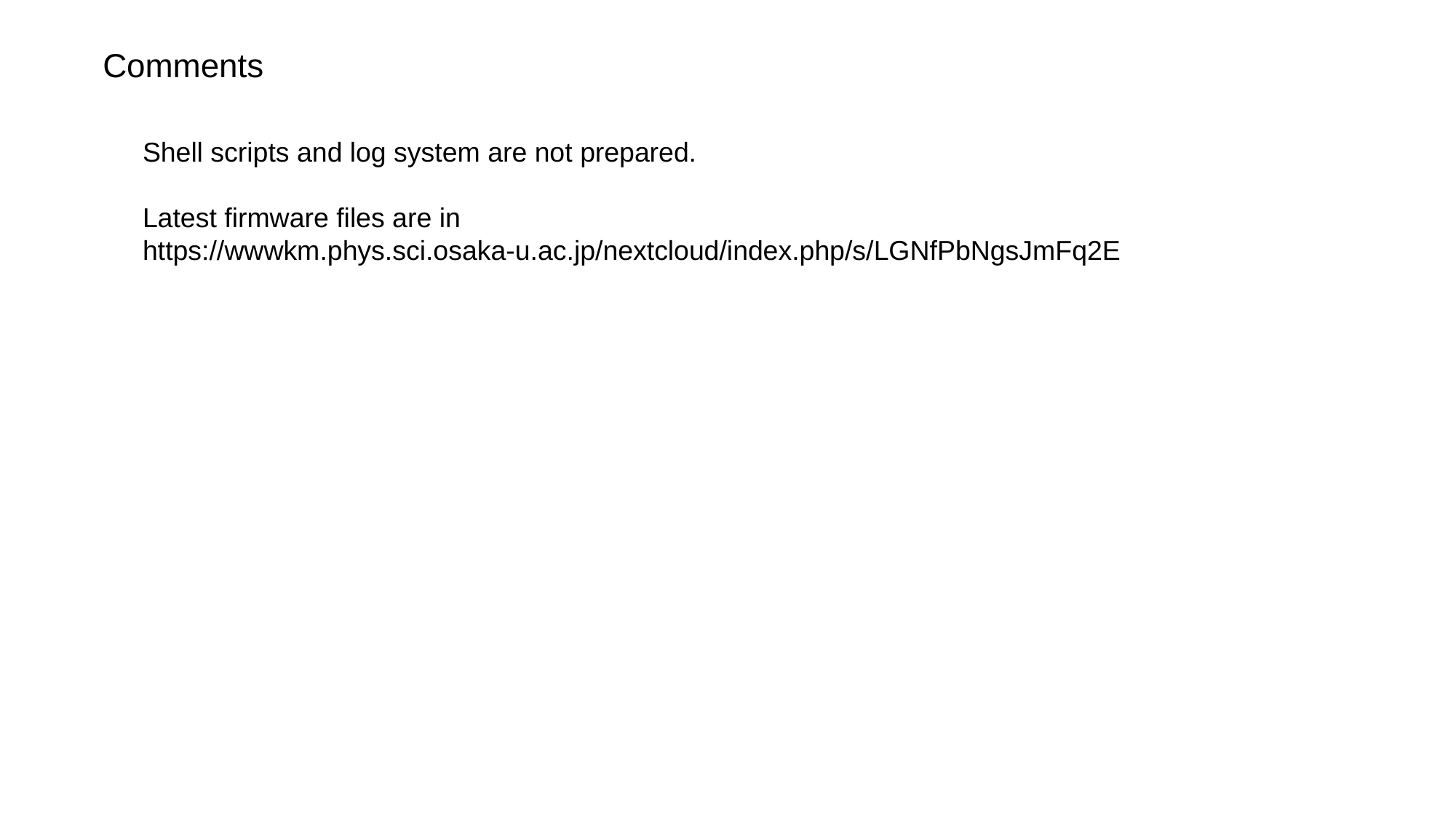

Comments
Shell scripts and log system are not prepared.

Latest firmware files are in
https://wwwkm.phys.sci.osaka-u.ac.jp/nextcloud/index.php/s/LGNfPbNgsJmFq2E